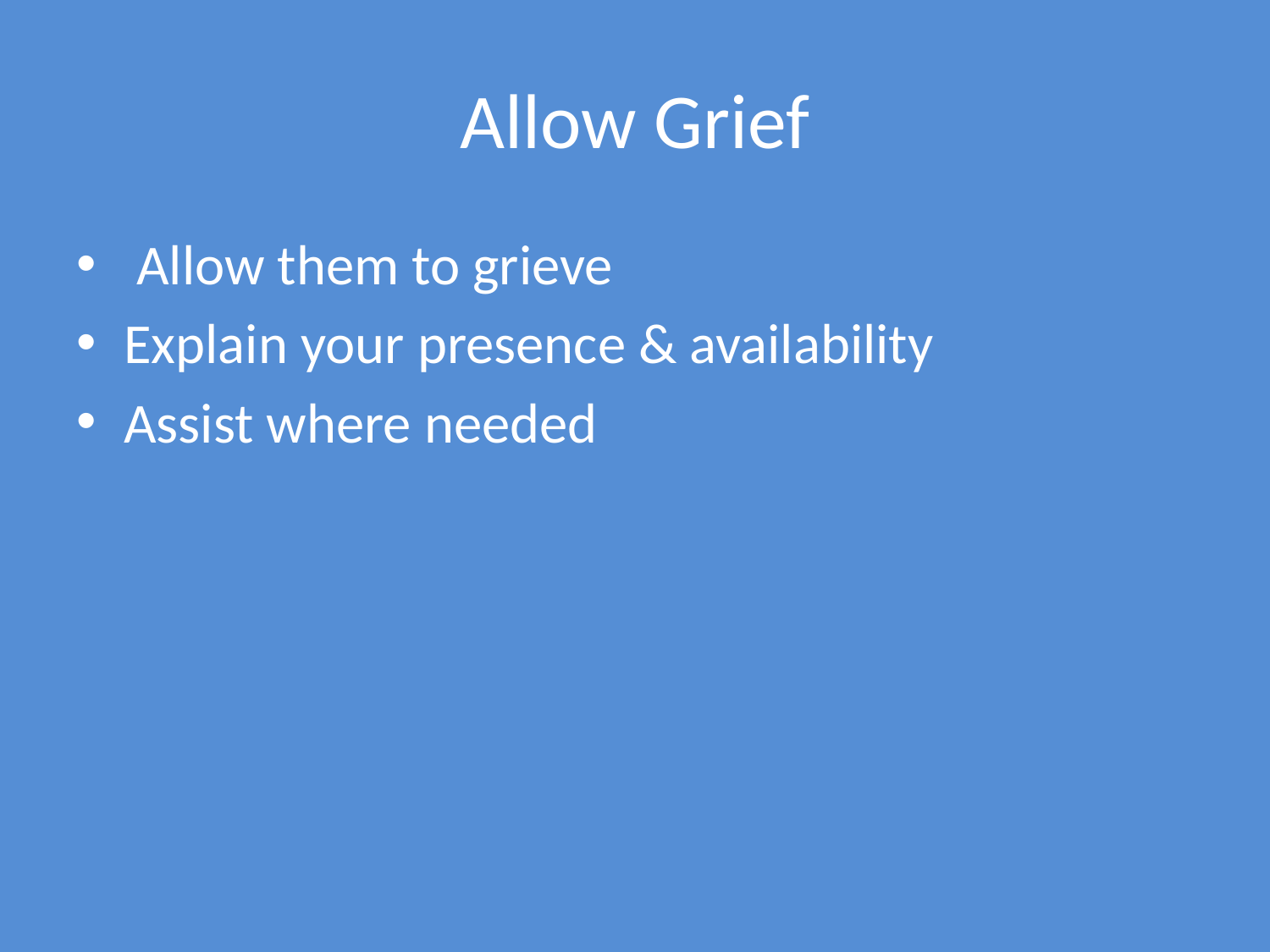

# Allow Grief
 Allow them to grieve
Explain your presence & availability
Assist where needed